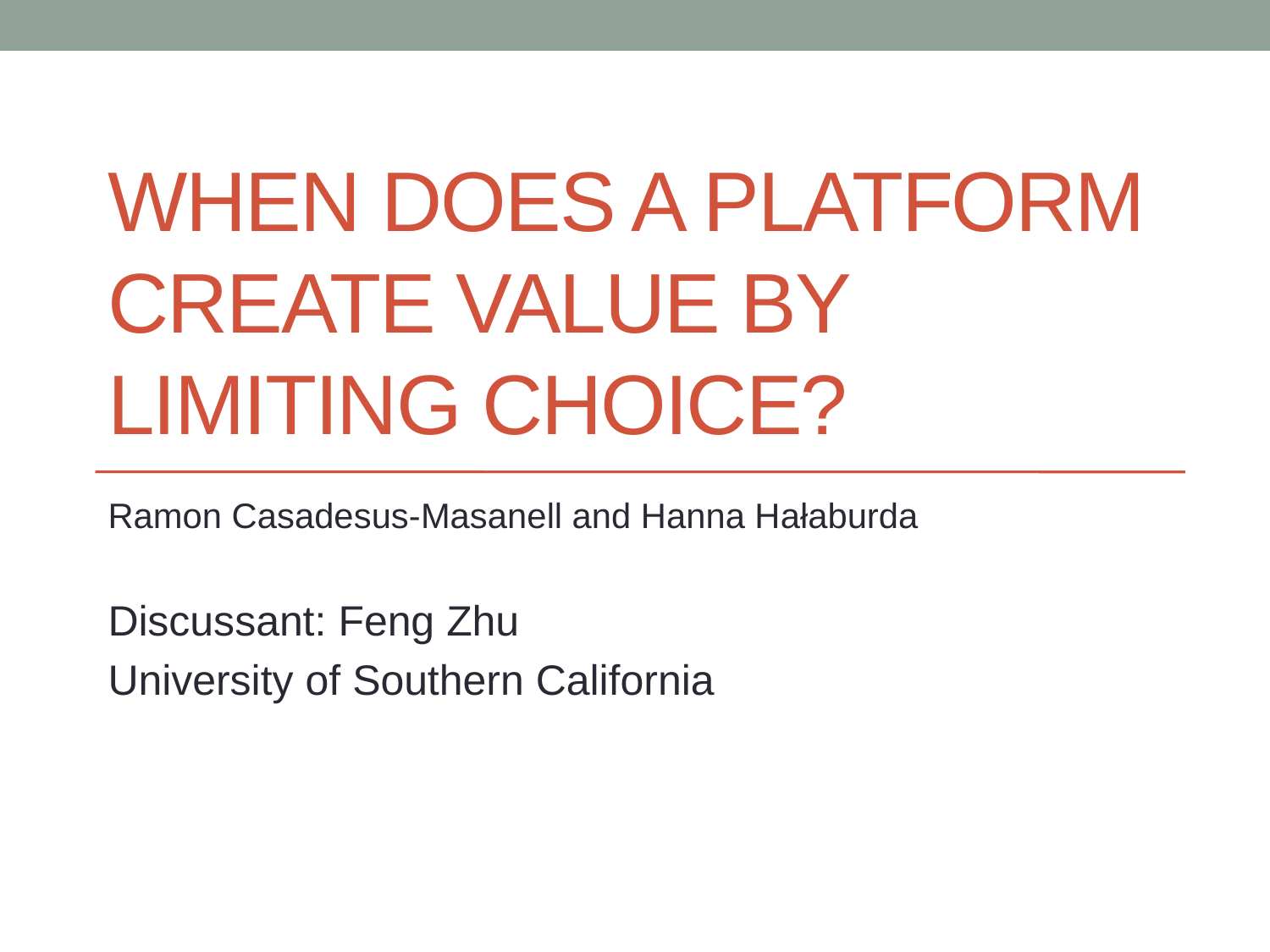

# When Does a Platform Create Value by Limiting Choice?
Ramon Casadesus-Masanell and Hanna Hałaburda

Discussant: Feng Zhu
University of Southern California